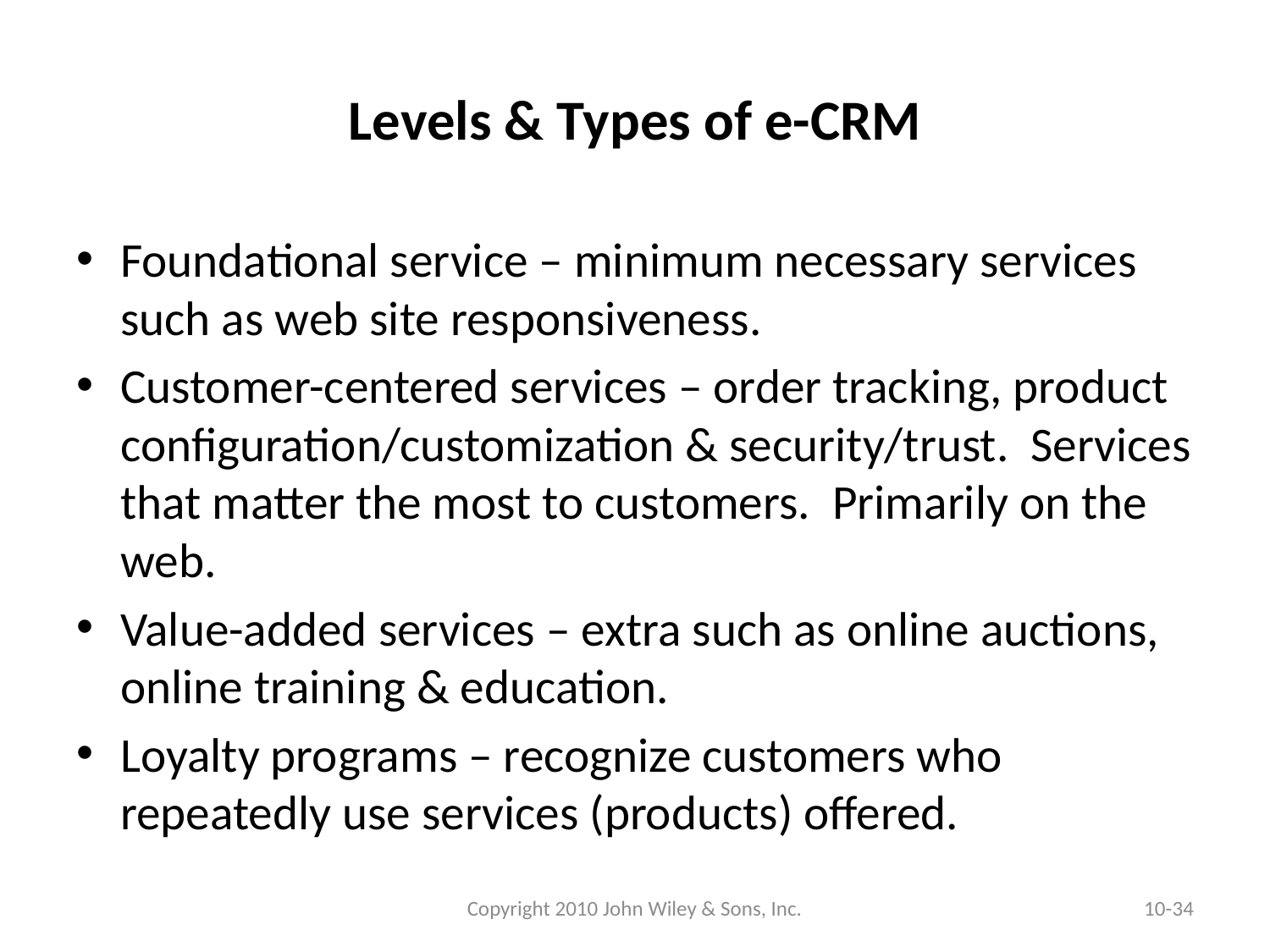

# Levels & Types of e-CRM
Foundational service – minimum necessary services such as web site responsiveness.
Customer-centered services – order tracking, product configuration/customization & security/trust.  Services that matter the most to customers.  Primarily on the web.
Value-added services – extra such as online auctions, online training & education.
Loyalty programs – recognize customers who repeatedly use services (products) offered.
Copyright 2010 John Wiley & Sons, Inc.
10-34